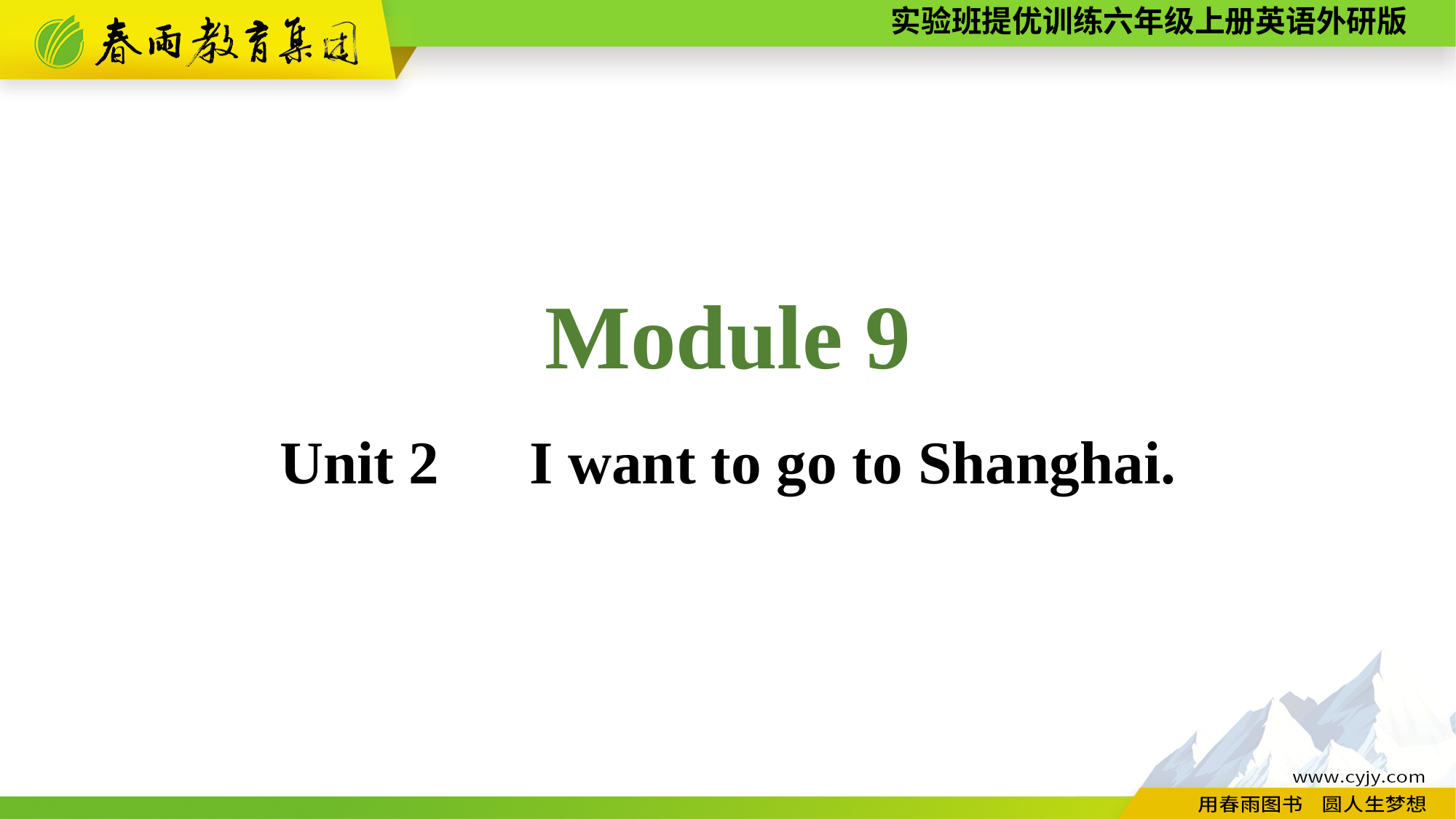

Module 9
Unit 2　I want to go to Shanghai.